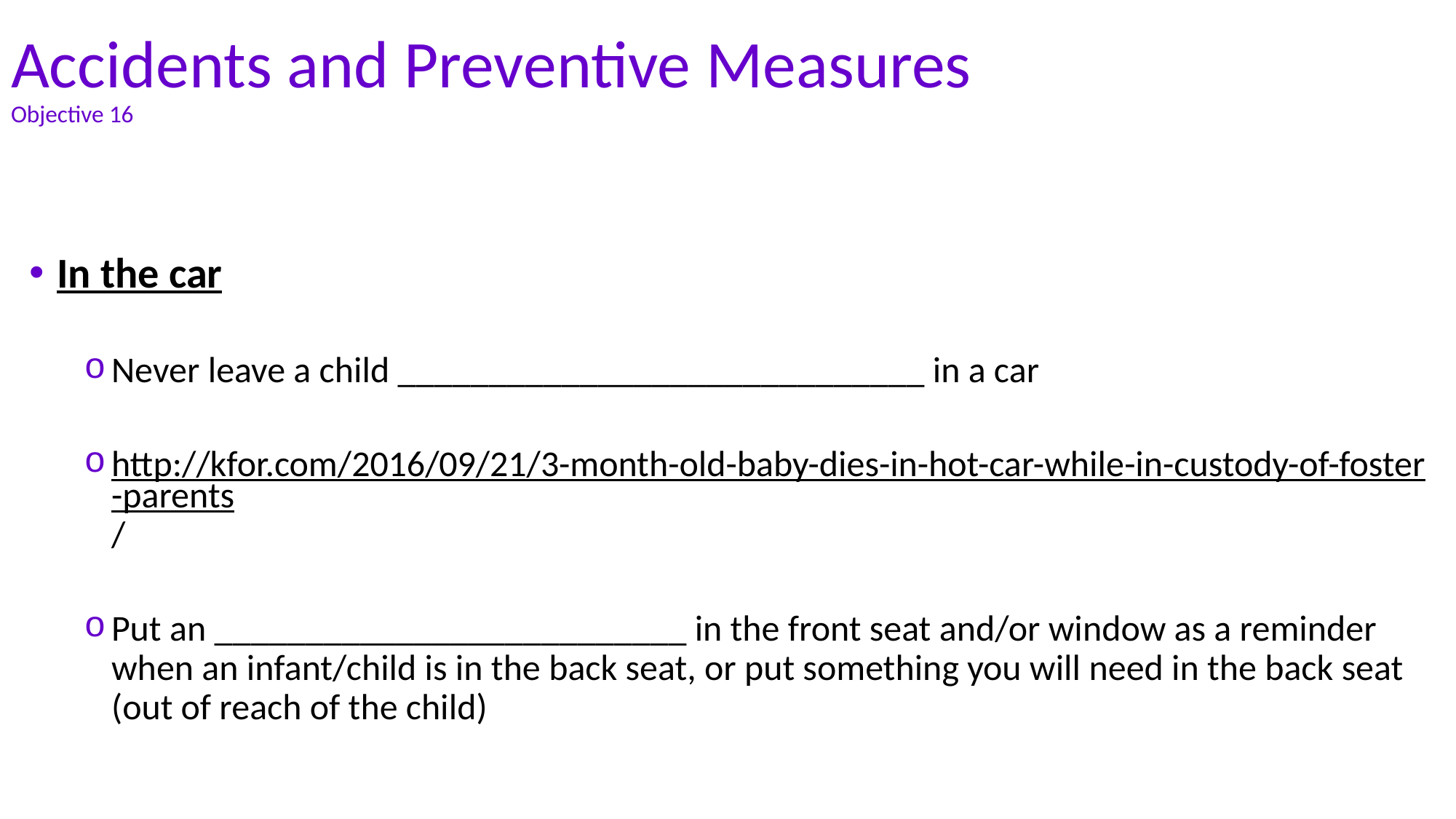

# Accidents and Preventive Measures Objective 16
In the car

Never leave a child _____________________________ in a car

http://kfor.com/2016/09/21/3-month-old-baby-dies-in-hot-car-while-in-custody-of-foster-parents/

Put an __________________________ in the front seat and/or window as a reminder when an infant/child is in the back seat, or put something you will need in the back seat (out of reach of the child)